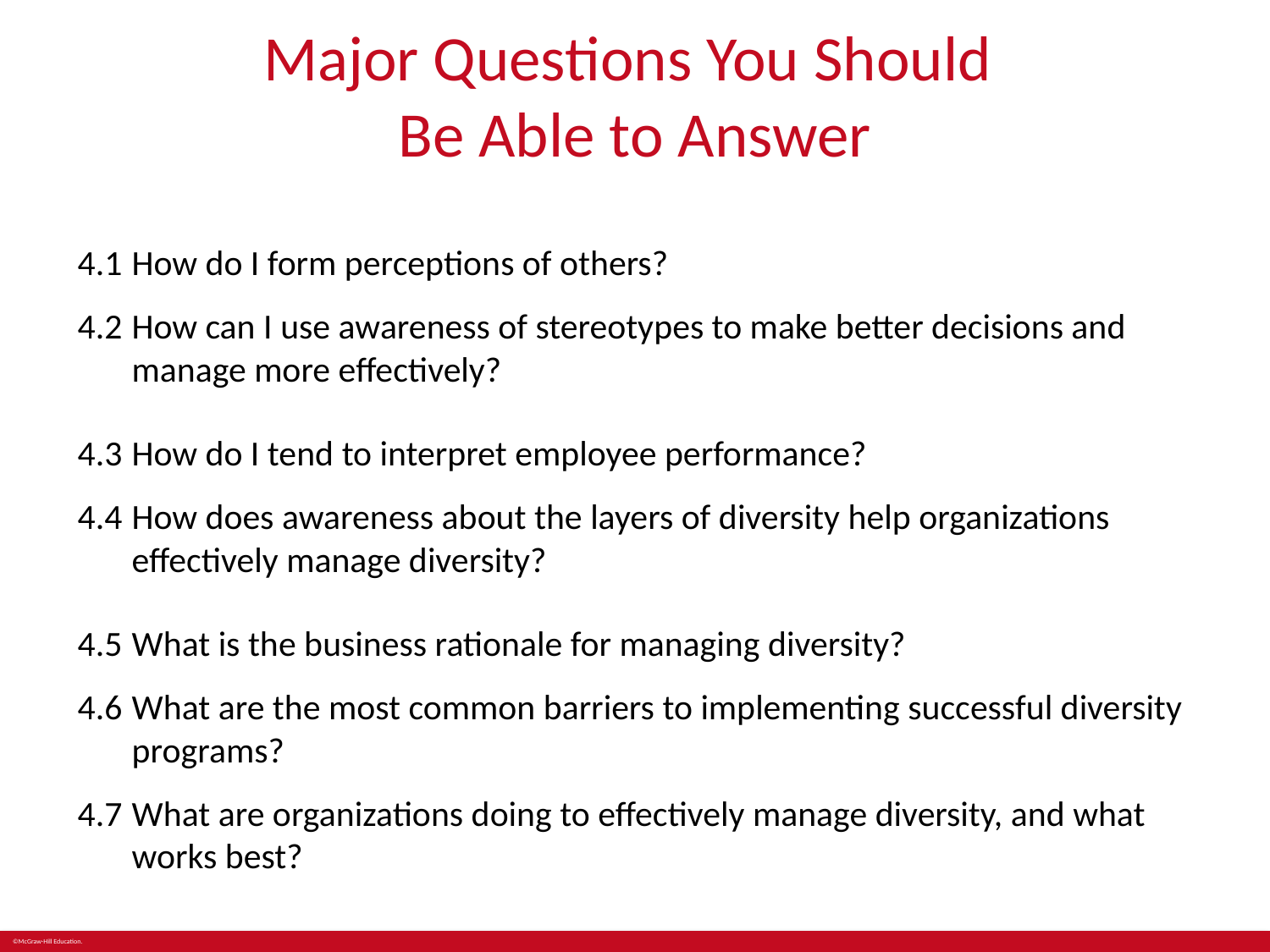

# Major Questions You Should Be Able to Answer
4.1 	How do I form perceptions of others?
4.2	How can I use awareness of stereotypes to make better decisions and manage more effectively?
4.3	How do I tend to interpret employee performance?
4.4	How does awareness about the layers of diversity help organizations effectively manage diversity?
4.5	What is the business rationale for managing diversity?
4.6	What are the most common barriers to implementing successful diversity programs?
4.7	What are organizations doing to effectively manage diversity, and what works best?